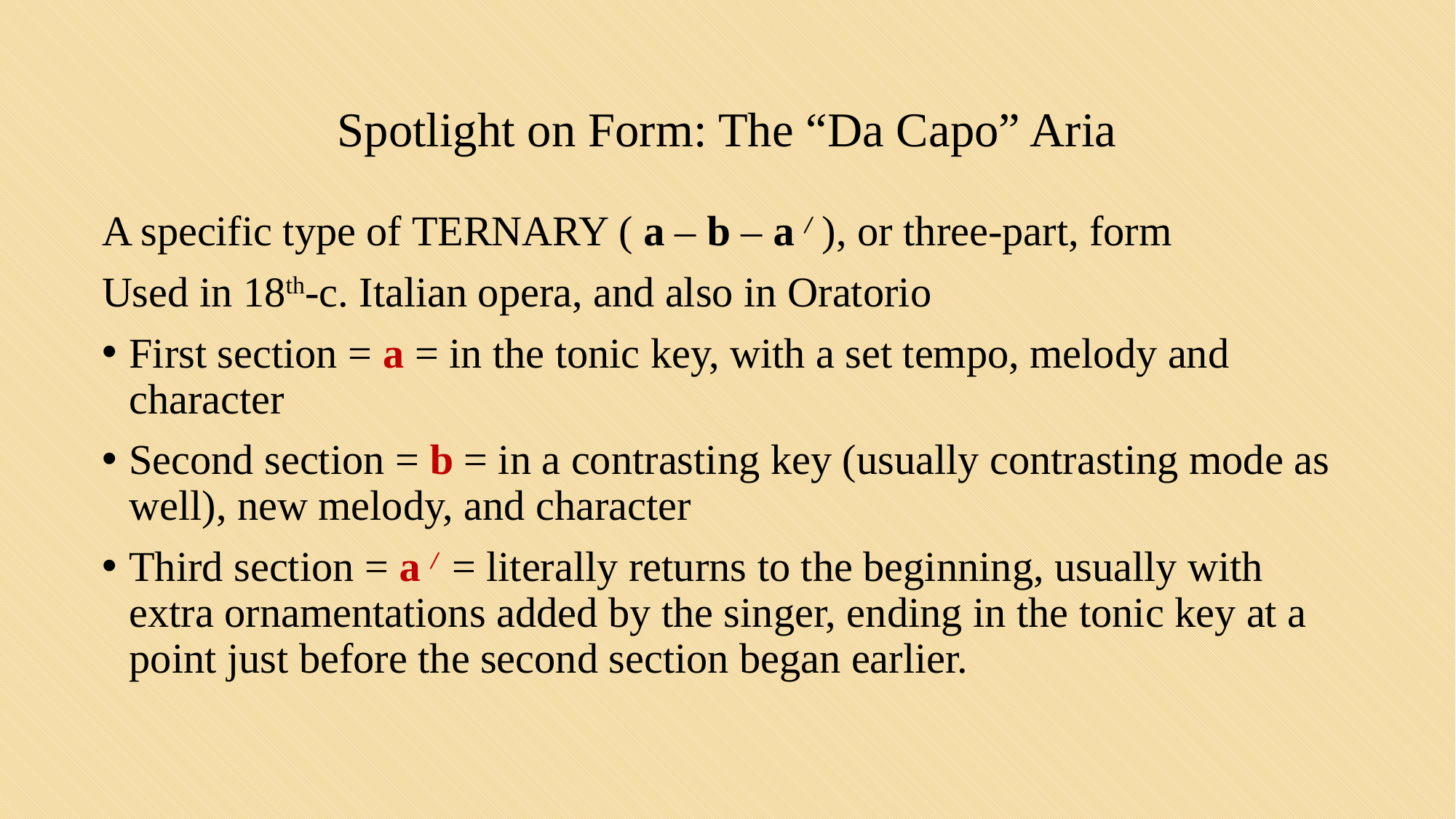

# Spotlight on Form: The “Da Capo” Aria
A specific type of TERNARY ( a – b – a / ), or three-part, form
Used in 18th-c. Italian opera, and also in Oratorio
First section = a = in the tonic key, with a set tempo, melody and character
Second section = b = in a contrasting key (usually contrasting mode as well), new melody, and character
Third section = a /   = literally returns to the beginning, usually with extra ornamentations added by the singer, ending in the tonic key at a point just before the second section began earlier.